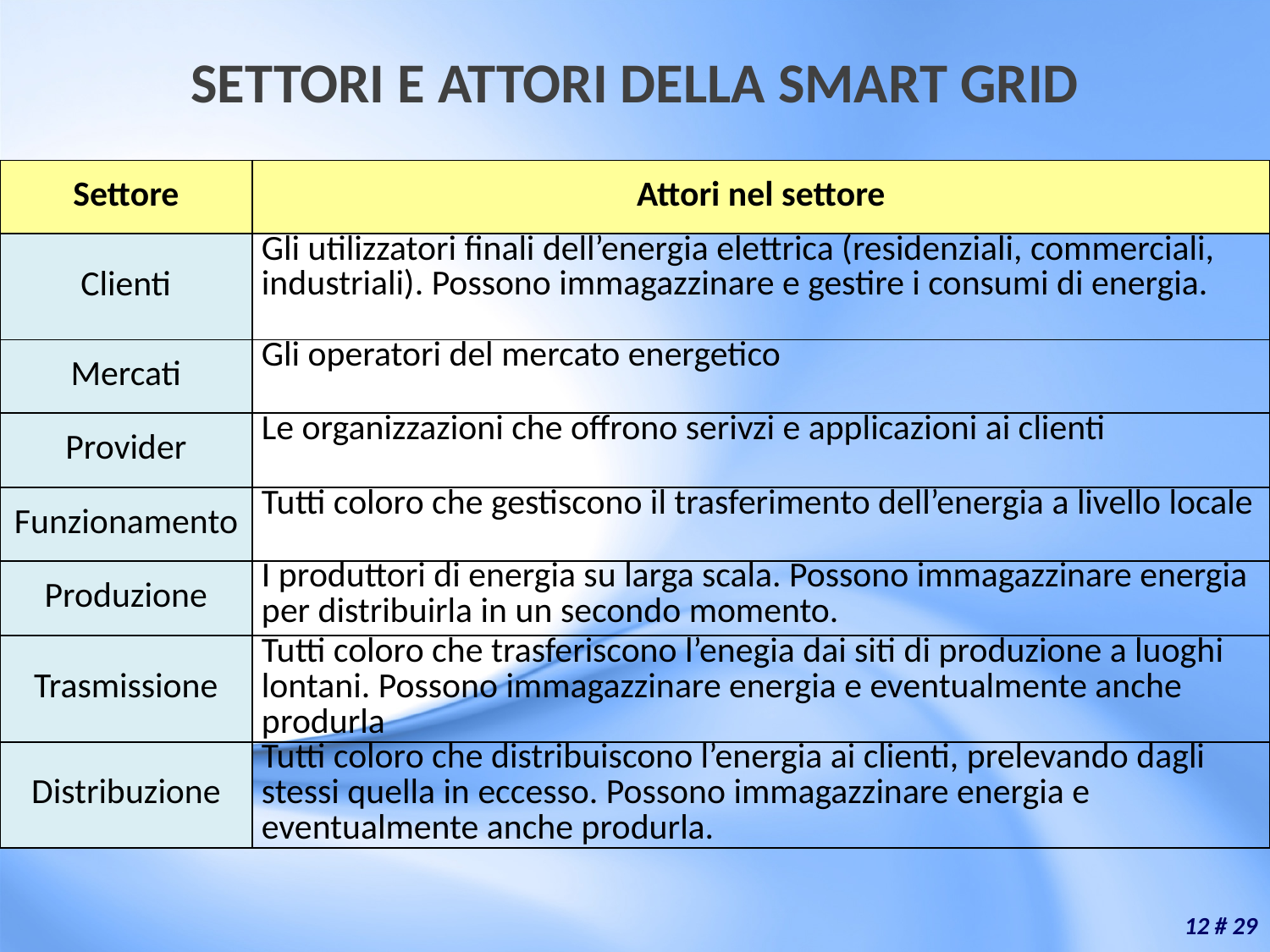

# SETTORI E ATTORI DELLA SMART GRID
| Settore | Attori nel settore |
| --- | --- |
| Clienti | Gli utilizzatori finali dell’energia elettrica (residenziali, commerciali, industriali). Possono immagazzinare e gestire i consumi di energia. |
| Mercati | Gli operatori del mercato energetico |
| Provider | Le organizzazioni che offrono serivzi e applicazioni ai clienti |
| Funzionamento | Tutti coloro che gestiscono il trasferimento dell’energia a livello locale |
| Produzione | I produttori di energia su larga scala. Possono immagazzinare energia per distribuirla in un secondo momento. |
| Trasmissione | Tutti coloro che trasferiscono l’enegia dai siti di produzione a luoghi lontani. Possono immagazzinare energia e eventualmente anche produrla |
| Distribuzione | Tutti coloro che distribuiscono l’energia ai clienti, prelevando dagli stessi quella in eccesso. Possono immagazzinare energia e eventualmente anche produrla. |
12 # 29